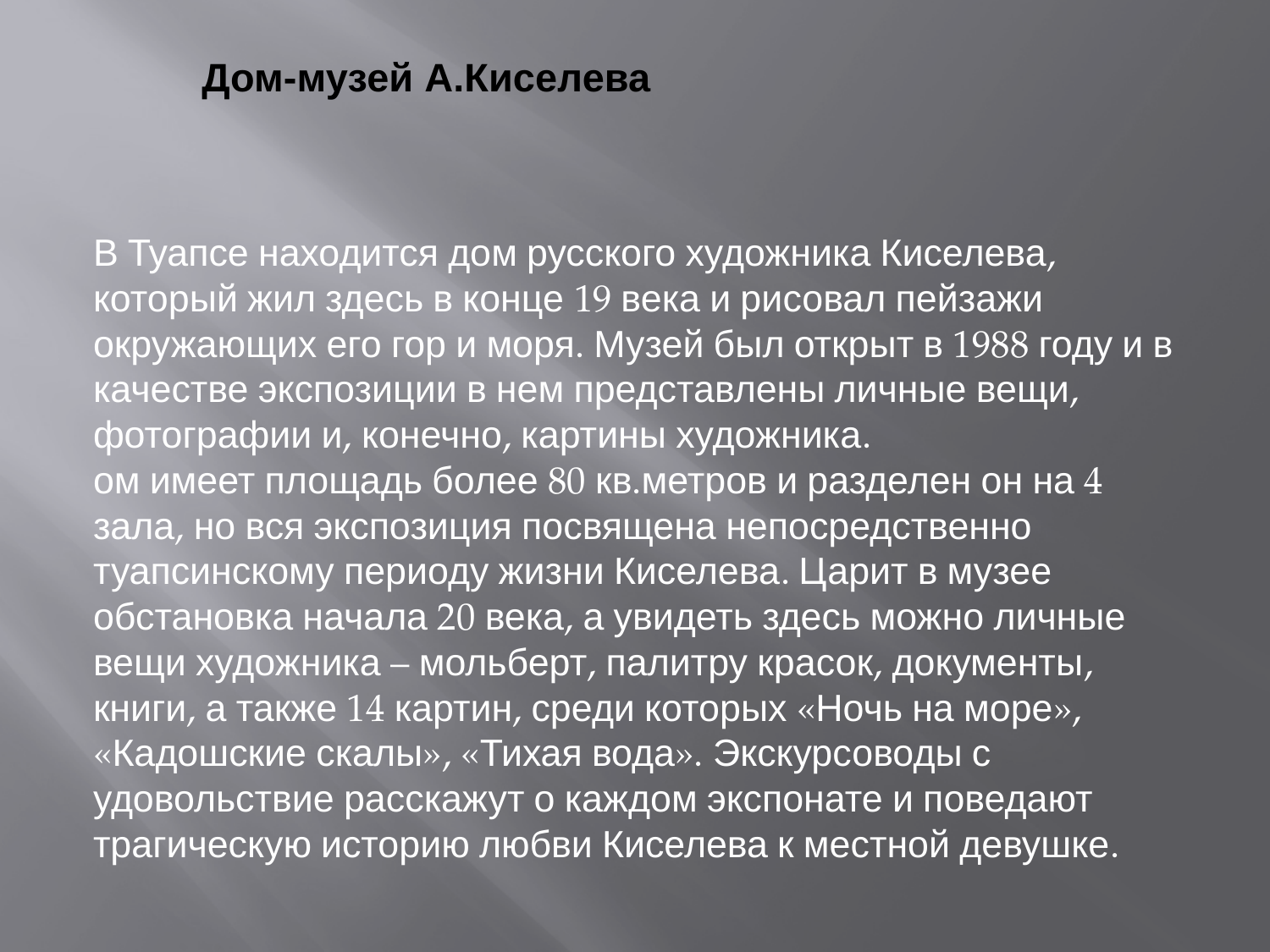

# Дом-музей А.Киселева
В Туапсе находится дом русского художника Киселева, который жил здесь в конце 19 века и рисовал пейзажи окружающих его гор и моря. Музей был открыт в 1988 году и в качестве экспозиции в нем представлены личные вещи, фотографии и, конечно, картины художника.
ом имеет площадь более 80 кв.метров и разделен он на 4 зала, но вся экспозиция посвящена непосредственно туапсинскому периоду жизни Киселева. Царит в музее обстановка начала 20 века, а увидеть здесь можно личные вещи художника – мольберт, палитру красок, документы, книги, а также 14 картин, среди которых «Ночь на море», «Кадошские скалы», «Тихая вода». Экскурсоводы с удовольствие расскажут о каждом экспонате и поведают трагическую историю любви Киселева к местной девушке.